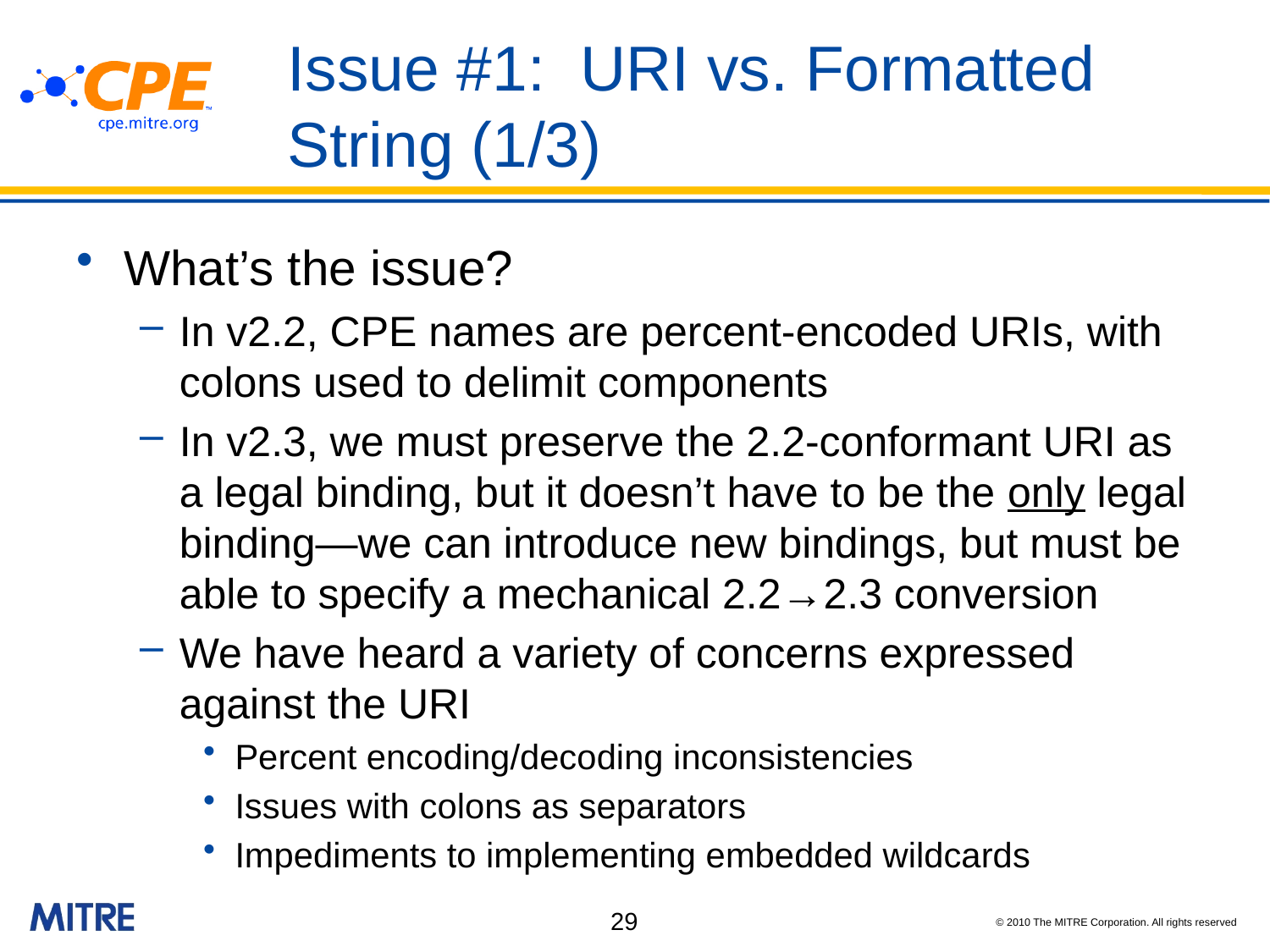

# Issue #1:  URI vs. Formatted String (1/3)
What’s the issue?
In v2.2, CPE names are percent-encoded URIs, with colons used to delimit components
In v2.3, we must preserve the 2.2-conformant URI as a legal binding, but it doesn’t have to be the only legal binding—we can introduce new bindings, but must be able to specify a mechanical 2.2→2.3 conversion
We have heard a variety of concerns expressed against the URI
Percent encoding/decoding inconsistencies
Issues with colons as separators
Impediments to implementing embedded wildcards

29